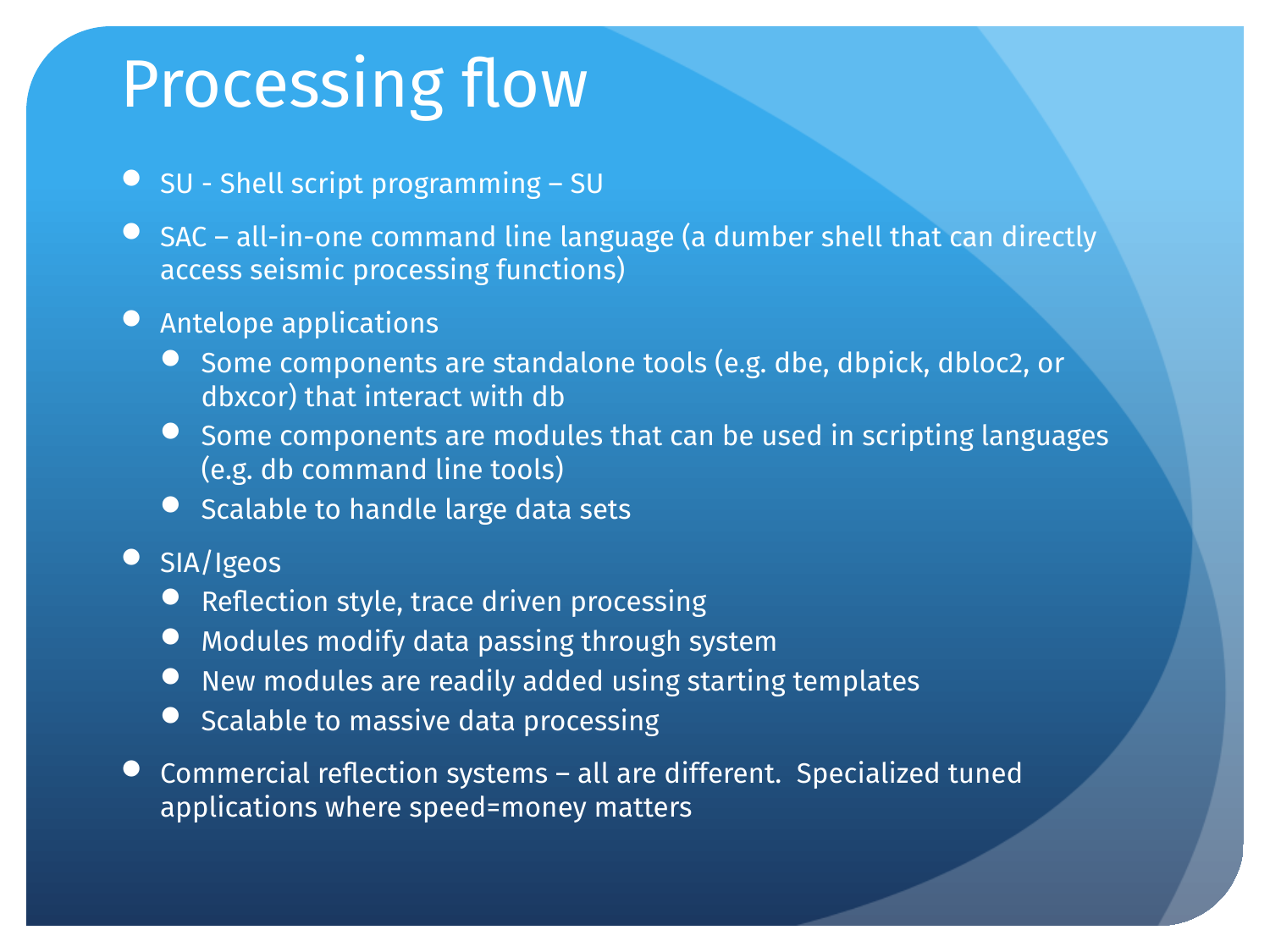

# Processing flow
SU - Shell script programming – SU
SAC – all-in-one command line language (a dumber shell that can directly access seismic processing functions)
Antelope applications
Some components are standalone tools (e.g. dbe, dbpick, dbloc2, or dbxcor) that interact with db
Some components are modules that can be used in scripting languages (e.g. db command line tools)
Scalable to handle large data sets
SIA/Igeos
Reflection style, trace driven processing
Modules modify data passing through system
New modules are readily added using starting templates
Scalable to massive data processing
Commercial reflection systems – all are different.  Specialized tuned applications where speed=money matters